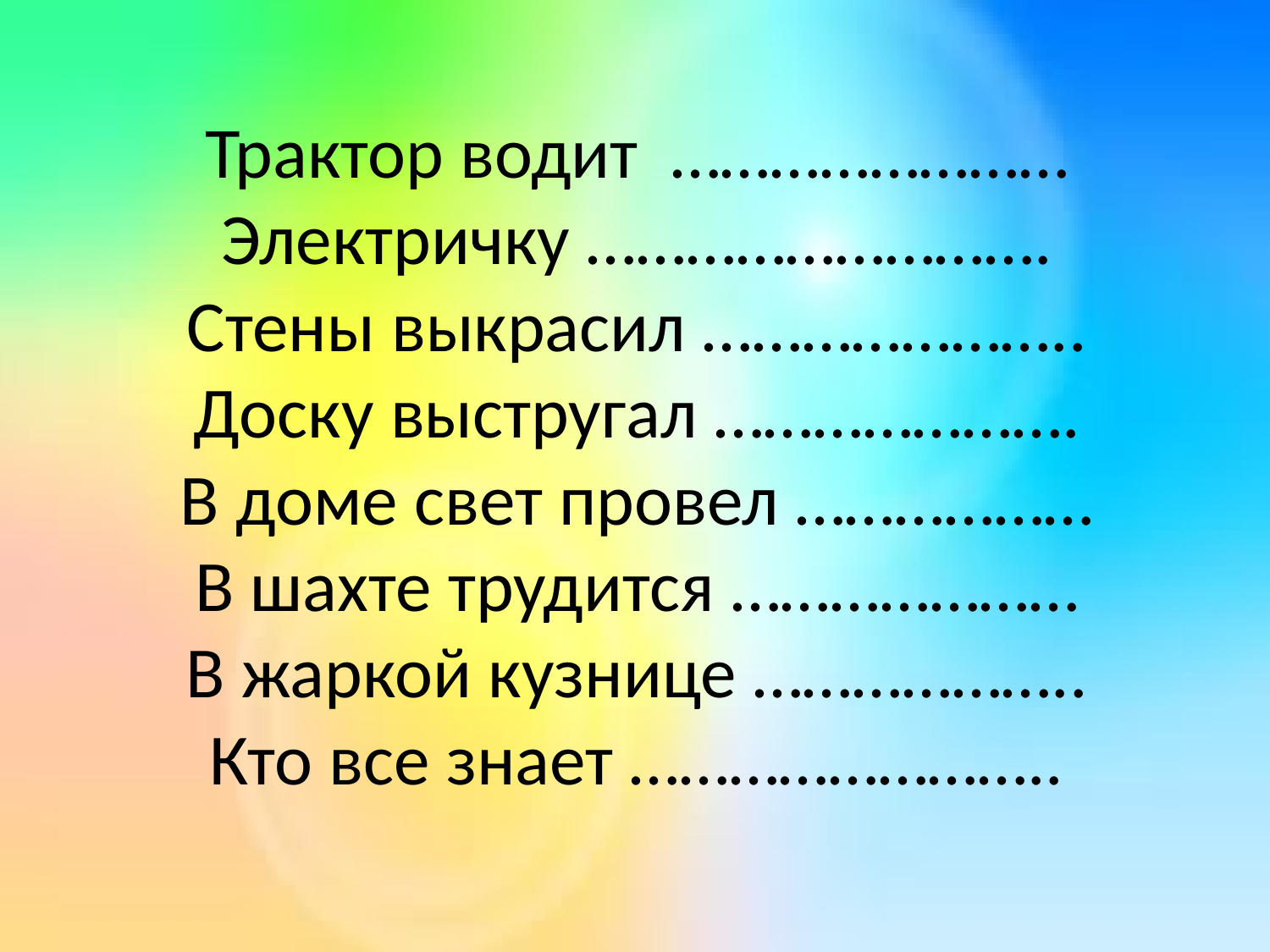

# Трактор водит  …………………… Электричку ………………………. Стены выкрасил ………………….. Доску выстругал …………………. В доме свет провел ……………… В шахте трудится ………………… В жаркой кузнице ……………….. Кто все знает ……………………..